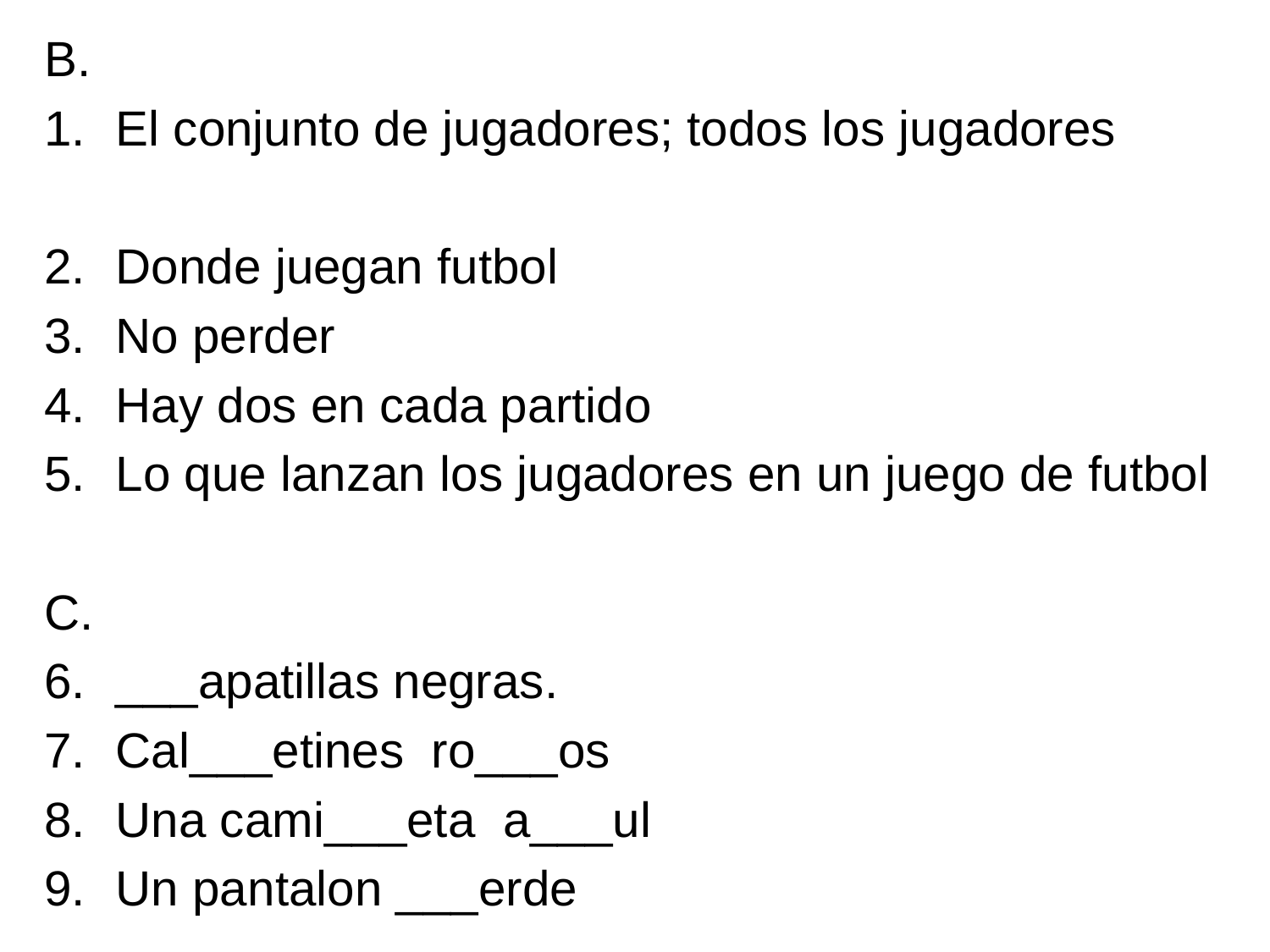

B.
El conjunto de jugadores; todos los jugadores

Donde juegan futbol
No perder
Hay dos en cada partido
Lo que lanzan los jugadores en un juego de futbol

C.
___apatillas negras.
Cal___etines  ro___os
Una cami___eta  a___ul
Un pantalon ___erde